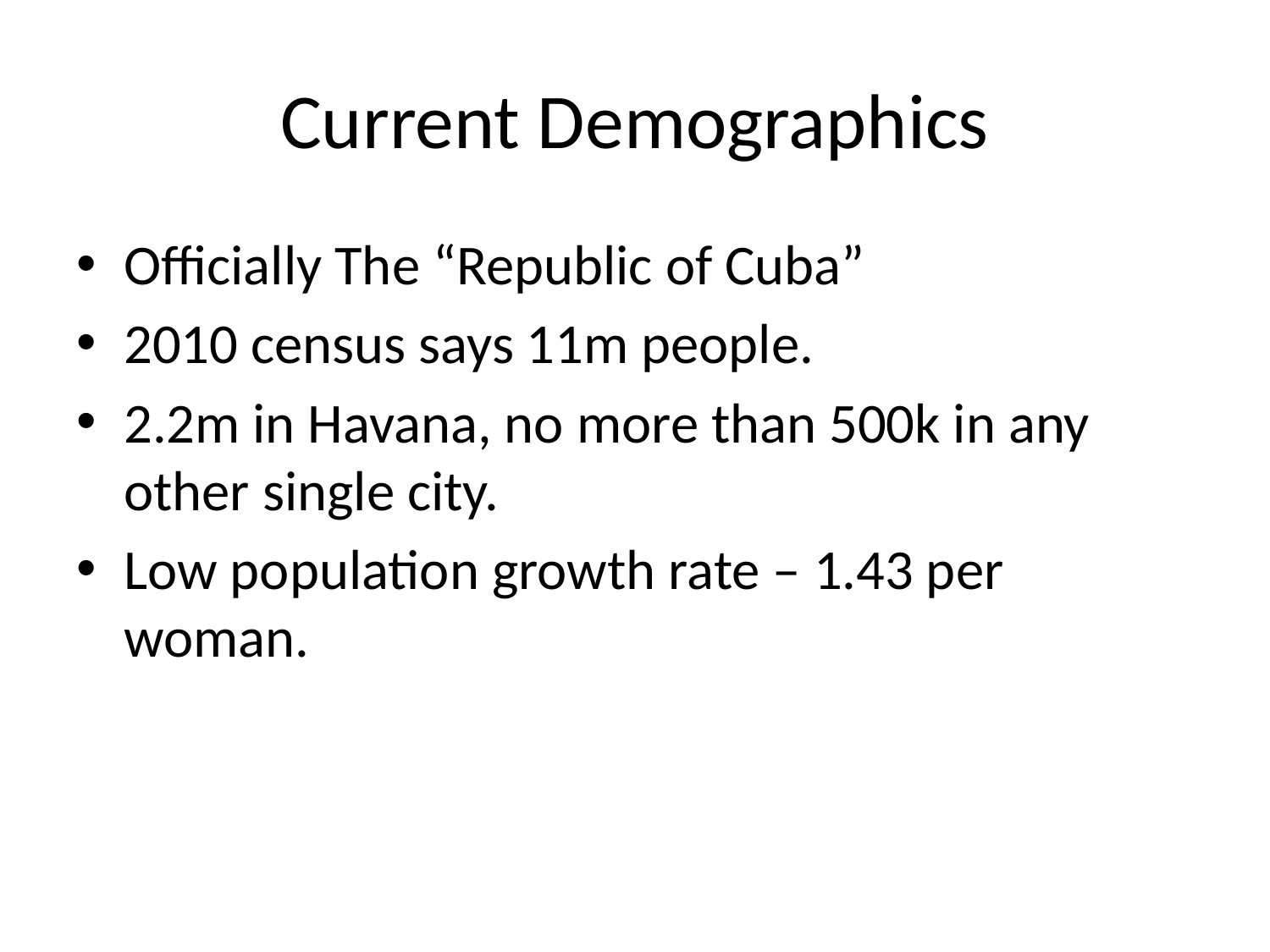

# Current Demographics
Officially The “Republic of Cuba”
2010 census says 11m people.
2.2m in Havana, no more than 500k in any other single city.
Low population growth rate – 1.43 per woman.